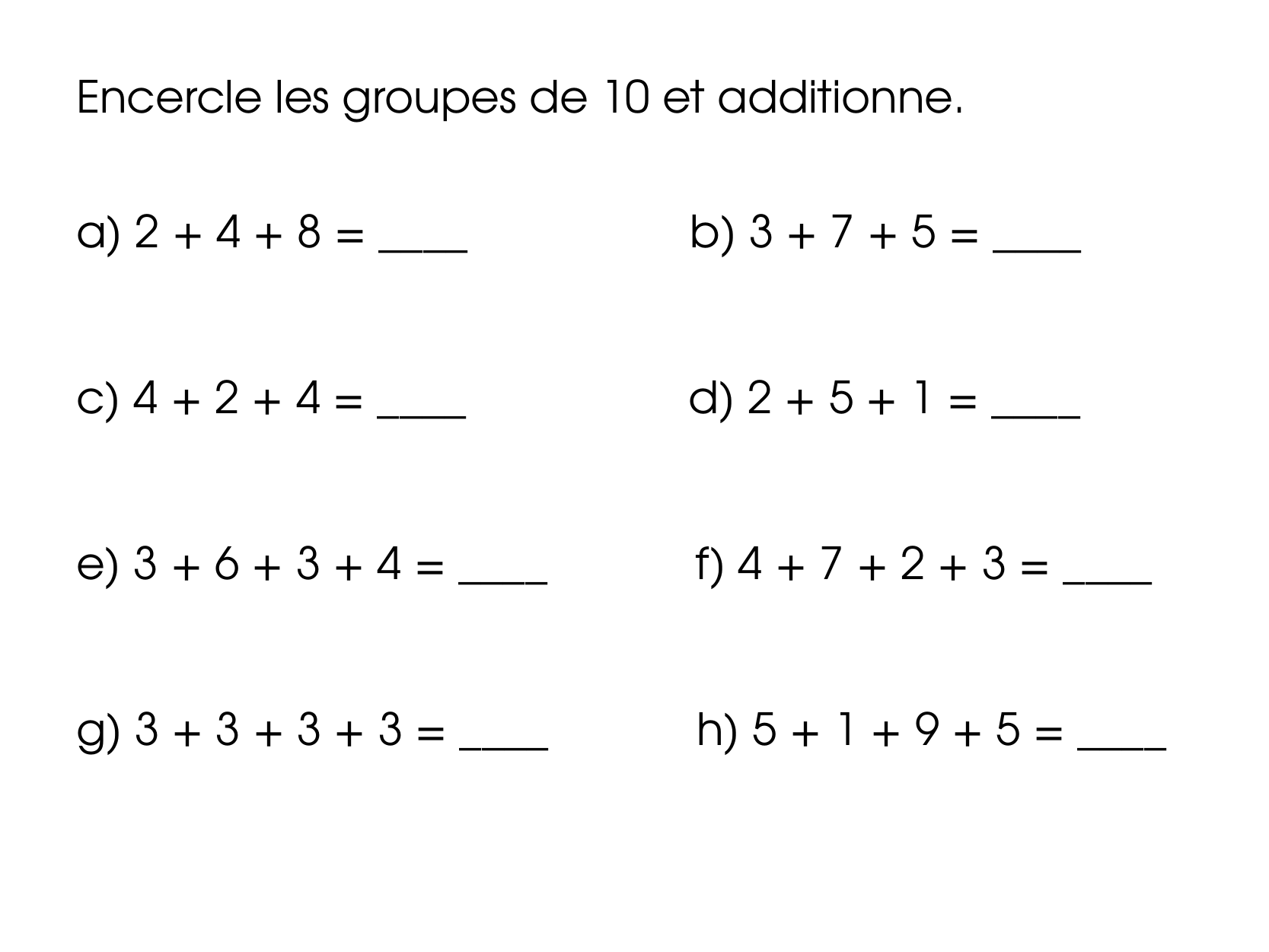

Encercle les groupes de 10 et additionne.
a) 2 + 4 + 8 = ____                  b) 3 + 7 + 5 = ____

c) 4 + 2 + 4 = ____                  d) 2 + 5 + 1 = ____

e) 3 + 6 + 3 + 4 = ____            f) 4 + 7 + 2 + 3 = ____

g) 3 + 3 + 3 + 3 = ____            h) 5 + 1 + 9 + 5 = ____